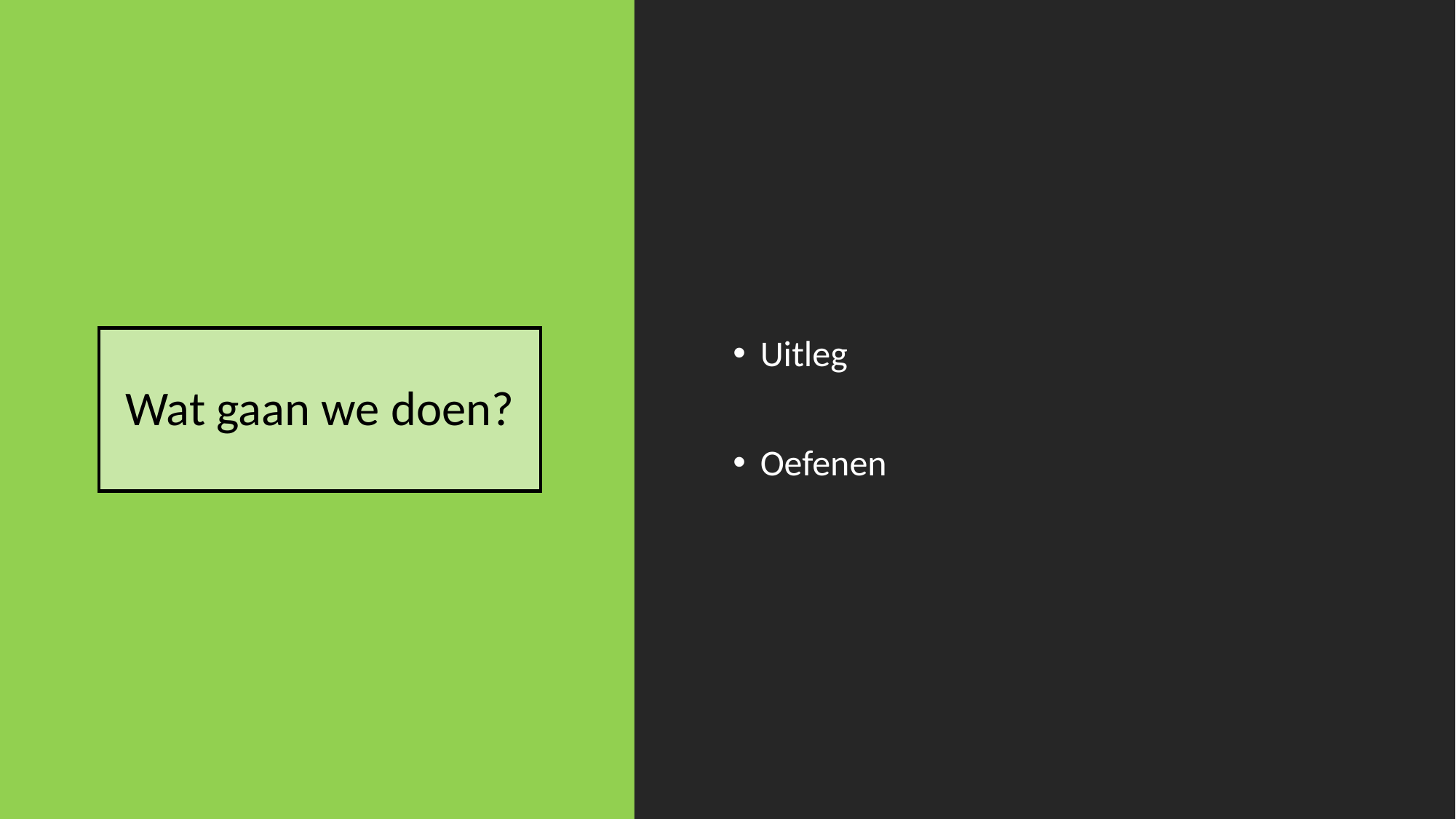

Uitleg

Oefenen
# Wat gaan we doen?